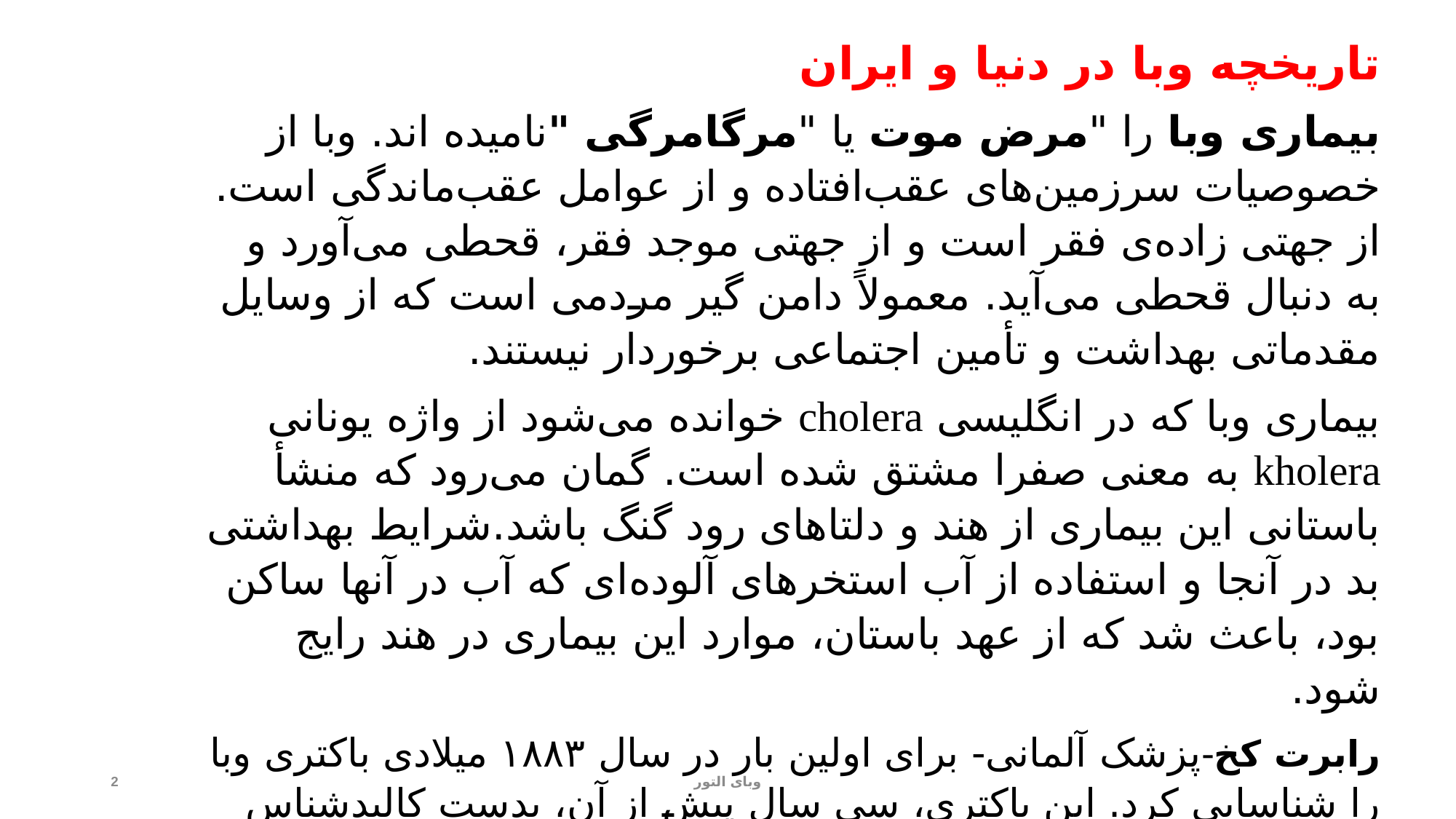

تاریخچه وبا در دنیا و ایران
بیماری وبا را "مرض موت یا "مرگامرگی "نامیده اند. وبا از خصوصیات سرزمین‌های عقب‌‌‌‌‌‌‌‌‌افتاده و از عوامل عقب‌‌‌‌‌‌‌‌‌ماندگی است. از جهتی زاده‌‌‌‌‌‌‌‌‌ی فقر است و از جهتی موجد فقر، قحطی می‌‌‌‌‌‌‌‌‌آورد و به دنبال قحطی می‌‌‌‌‌‌‌‌‌آید. معمولاً دامن گیر مردمی است که از وسایل مقدماتی بهداشت و تأمین اجتماعی برخوردار نیستند.
بیماری وبا که در انگلیسی cholera خوانده می‌شود از واژه یونانی kholera به معنی صفرا مشتق شده است. گمان می‌رود که منشأ باستانی این بیماری از هند و دلتاهای رود گنگ باشد.شرایط بهداشتی بد در آنجا و استفاده از آب استخرهای آلوده‌ای که آب در آنها ساکن بود، باعث شد که از عهد باستان، موارد این بیماری در هند رایج شود.
رابرت کخ-پزشک آلمانی- برای اولین بار در سال ۱۸۸۳ میلادی باکتری وبا را شناسایی کرد. این باکتری، سی سال پیش از آن، بدست کالبدشناس ایتالیایی" فیلیپ پاسینی" شناسایی شده بود ولی نتایج کارهای وی ناشناخته بود.

2
وبای التور